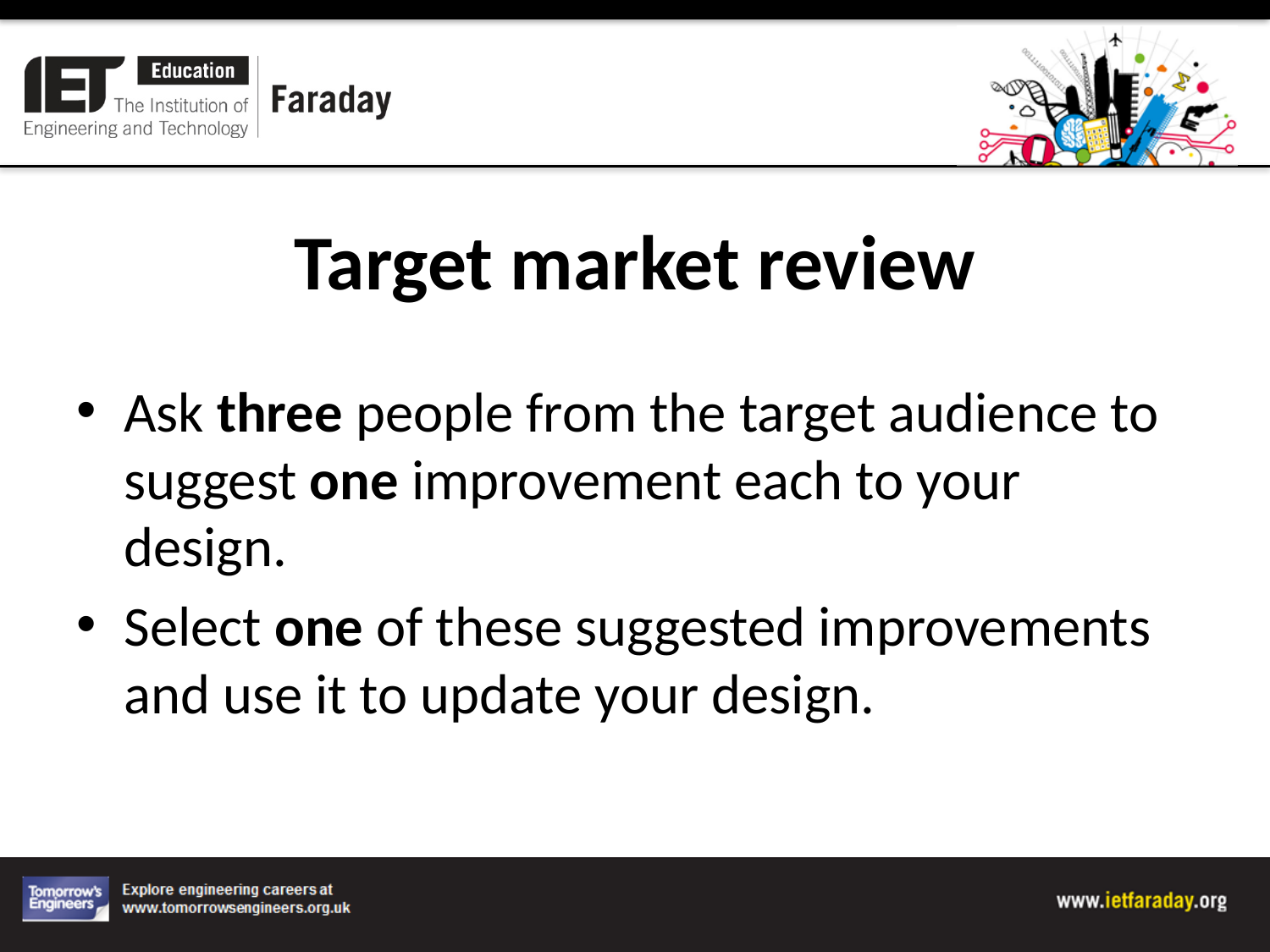

# Target market review
Ask three people from the target audience to suggest one improvement each to your design.
Select one of these suggested improvements and use it to update your design.